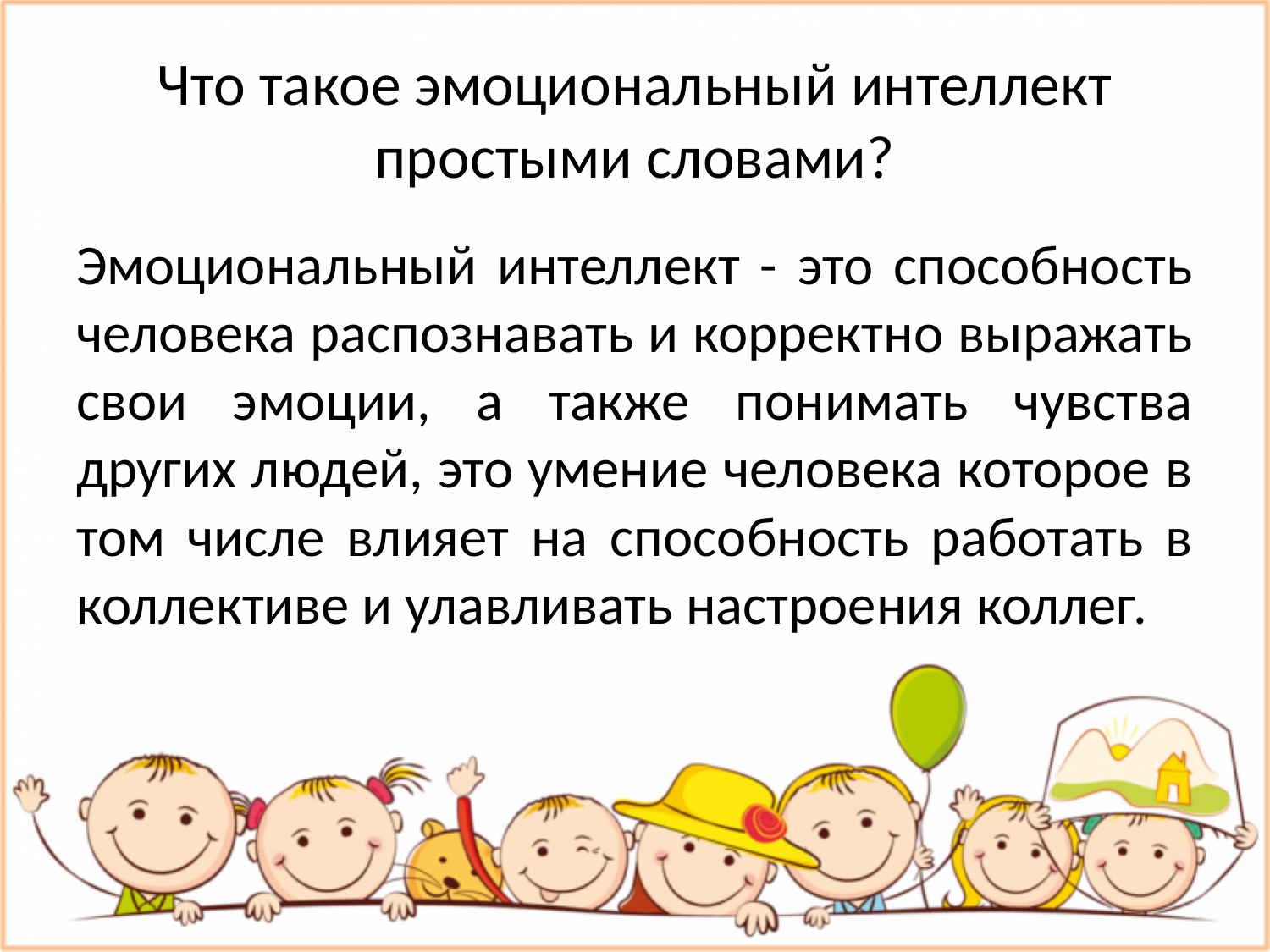

# Что такое эмоциональный интеллект простыми словами?
Эмоциональный интеллект - это способность человека распознавать и корректно выражать свои эмоции, а также понимать чувства других людей, это умение человека которое в том числе влияет на способность работать в коллективе и улавливать настроения коллег.